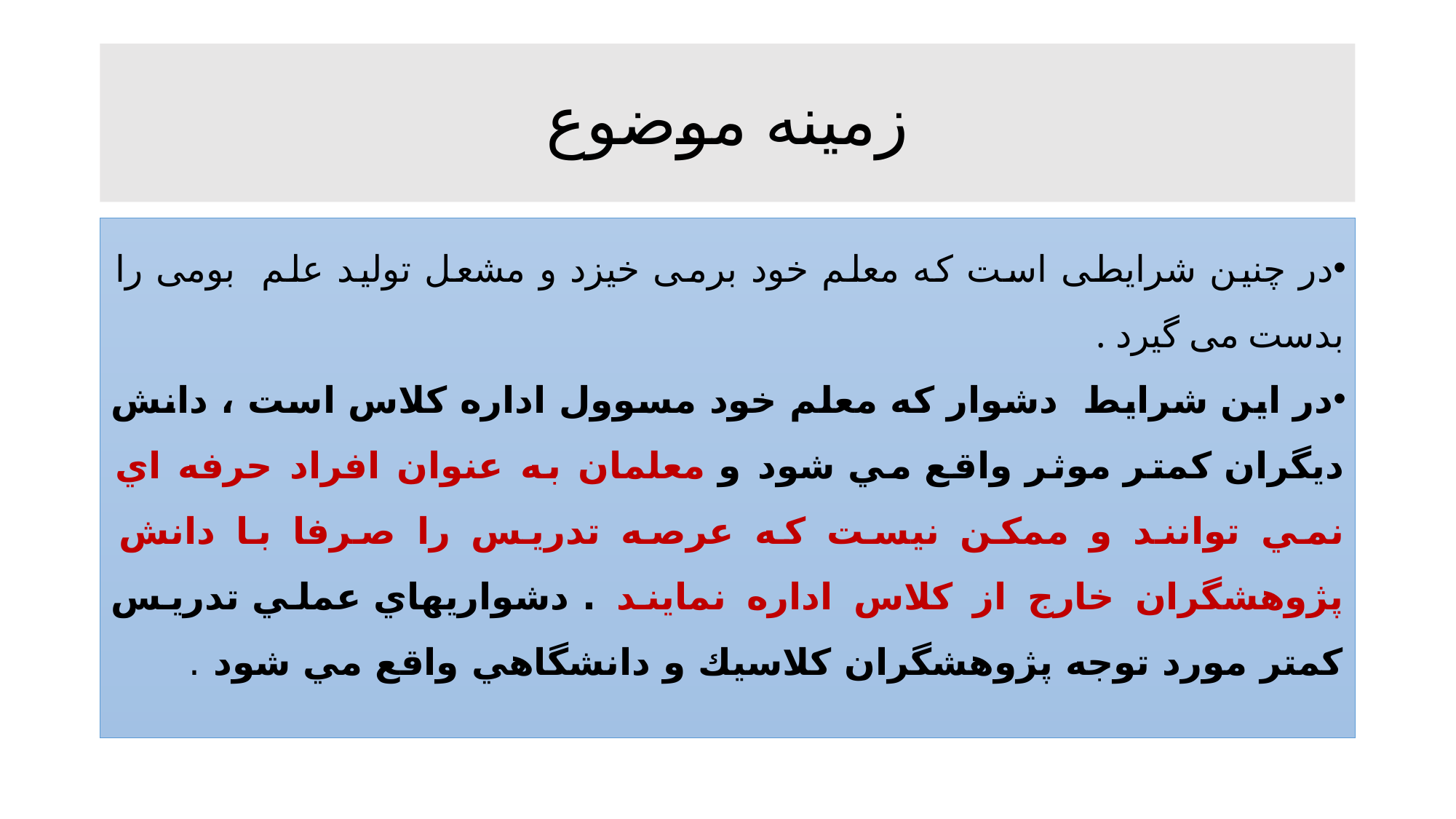

# زمینه موضوع
در چنین شرایطی است که معلم خود برمی خیزد و مشعل تولید علم  بومی را بدست می گیرد .
در اين شرايط  دشوار كه معلم خود مسوول اداره كلاس است ، دانش ديگران کمتر موثر واقع مي شود و معلمان به عنوان افراد حرفه اي نمي توانند و ممكن نيست كه عرصه تدريس را صرفا با دانش پژوهشگران خارج از كلاس اداره نمايند . دشواريهاي عملي تدريس كمتر مورد توجه پژوهشگران كلاسيك و دانشگاهي واقع مي شود .